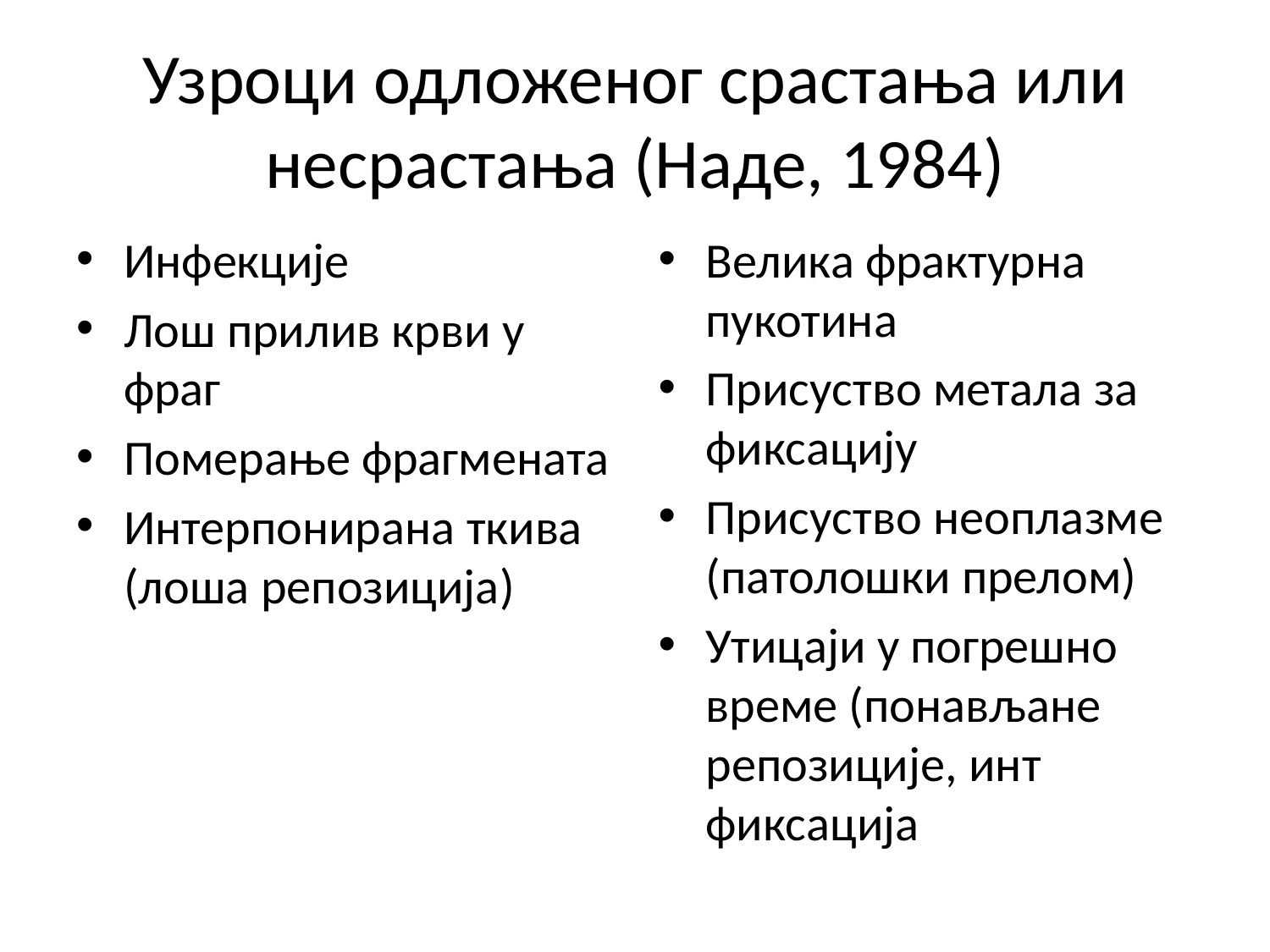

# Узроци одложеног срастања или несрастања (Наде, 1984)
Инфекције
Лош прилив крви у фраг
Померање фрагмената
Интерпонирана ткива (лоша репозиција)
Велика фрактурна пукотина
Присуство метала за фиксацију
Присуство неоплазме (патолошки прелом)
Утицаји у погрешно време (понављане репозиције, инт фиксација